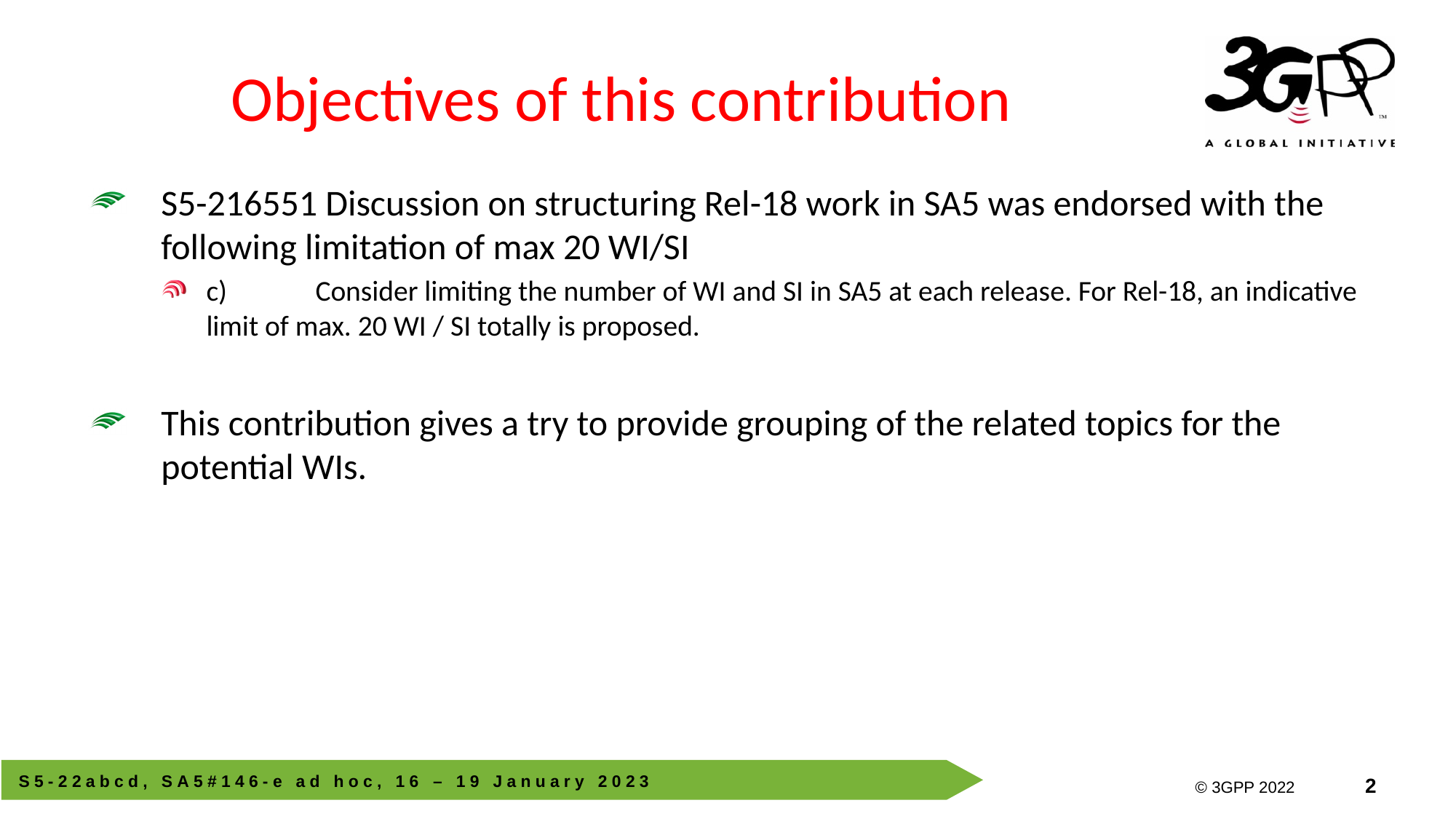

# Objectives of this contribution
S5-216551 Discussion on structuring Rel-18 work in SA5 was endorsed with the following limitation of max 20 WI/SI
c)	Consider limiting the number of WI and SI in SA5 at each release. For Rel-18, an indicative limit of max. 20 WI / SI totally is proposed.

This contribution gives a try to provide grouping of the related topics for the potential WIs.